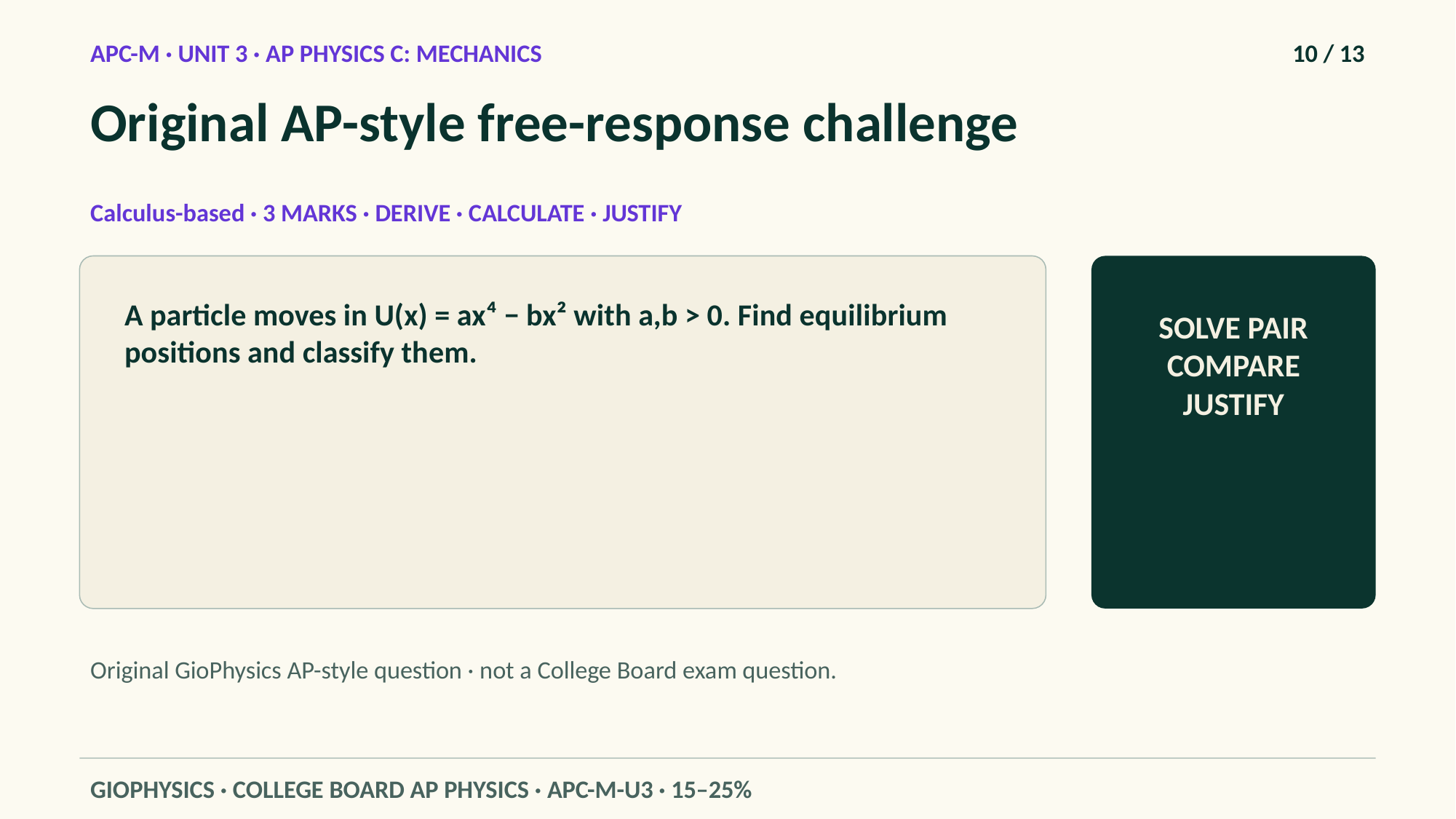

APC-M · UNIT 3 · AP PHYSICS C: MECHANICS
10 / 13
Original AP-style free-response challenge
Calculus-based · 3 MARKS · DERIVE · CALCULATE · JUSTIFY

A particle moves in U(x) = ax⁴ − bx² with a,b > 0. Find equilibrium positions and classify them.
SOLVE PAIR COMPARE JUSTIFY
Original GioPhysics AP-style question · not a College Board exam question.

GIOPHYSICS · COLLEGE BOARD AP PHYSICS · APC-M-U3 · 15–25%